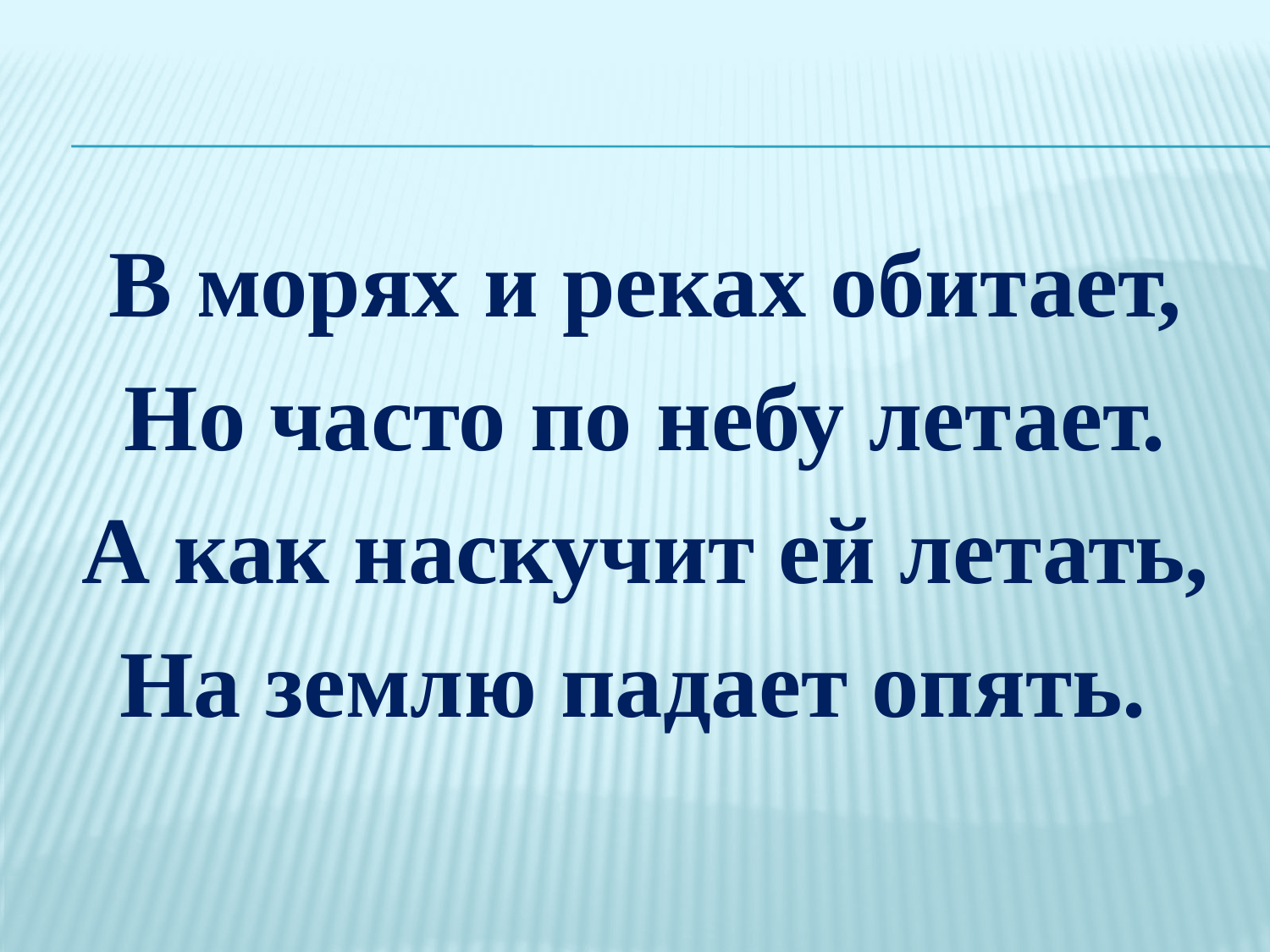

В морях и реках обитает,
Но часто по небу летает.
А как наскучит ей летать,
На землю падает опять.